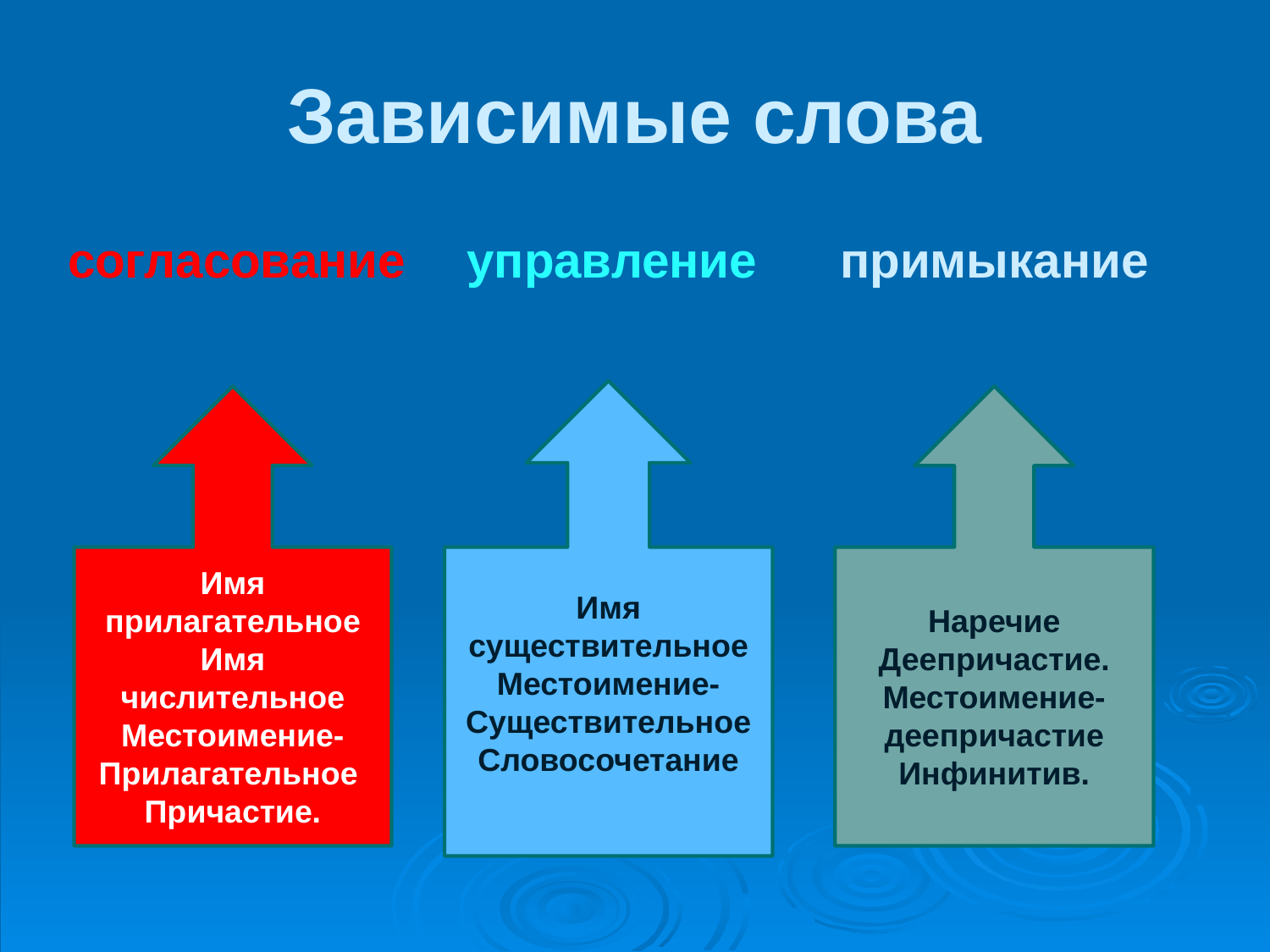

# Зависимые слова
    согласование     управление       примыкание

Имя существительное
Местоимение-
Существительное
Словосочетание

Имя прилагательное
Имя числительное
Местоимение-
Прилагательное
Причастие.
Наречие
Деепричастие.
Местоимение-деепричастие
Инфинитив.